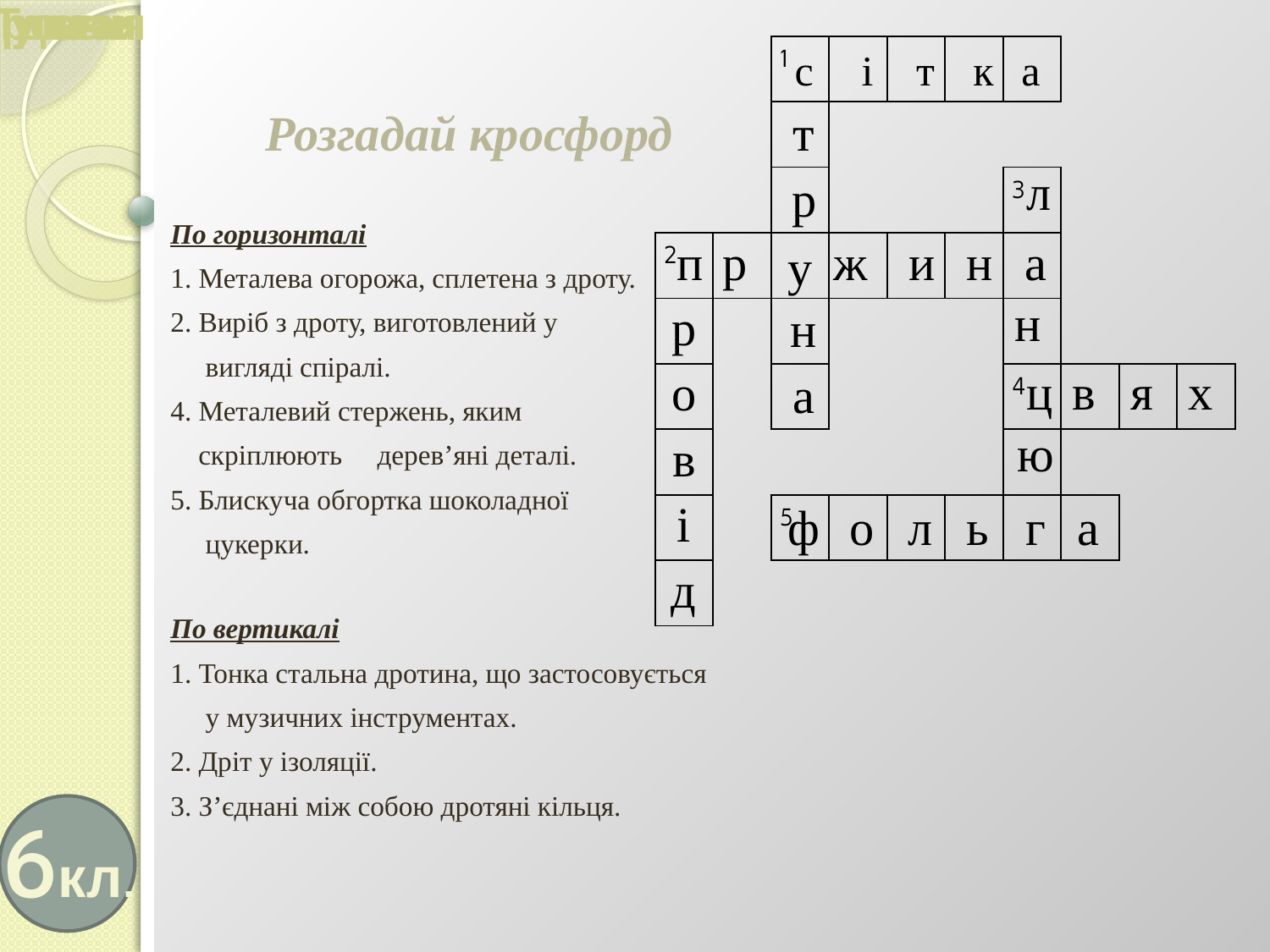

Розгадай кросфорд

По горизонталі
1. Металева огорожа, сплетена з дроту.
2. Виріб з дроту, виготовлений у
     вигляді спіралі.
4. Металевий стержень, яким
    скріплюють     дерев’яні деталі.
5. Блискуча обгортка шоколадної
     цукерки.

По вертикалі
1. Тонка стальна дротина, що застосовується
     у музичних інструментах.
2. Дріт у ізоляції.
3. З’єднані між собою дротяні кільця.
Трудове навчання
|  |  | 1 |  |  |  |  |  |  |  |
| --- | --- | --- | --- | --- | --- | --- | --- | --- | --- |
|  |  |  |  |  |  |  |  |  |  |
|  |  |  |  |  |  | 3 |  |  |  |
| 2 |  |  |  |  |  |  |  |  |  |
|  |  |  |  |  |  |  |  |  |  |
|  |  |  |  |  |  | 4 |  |  |  |
|  |  |  |  |  |  |  |  |  |  |
|  |  | 5 |  |  |  |  |  |  |  |
|  |  |  |  |  |  |  |  |  |  |
|  |
| --- |
| т |
| р |
|  |
| н |
| а |
| с | і | т | к | а |
| --- | --- | --- | --- | --- |
| л |
| --- |
|  |
| н |
|  |
| ю |
|  |
| п | р | у | ж | и | н | а |
| --- | --- | --- | --- | --- | --- | --- |
|  |
| --- |
| р |
| о |
| в |
| і |
| д |
| ц | в | я | х |
| --- | --- | --- | --- |
| ф | о | л | ь | г | а |
| --- | --- | --- | --- | --- | --- |
6кл.